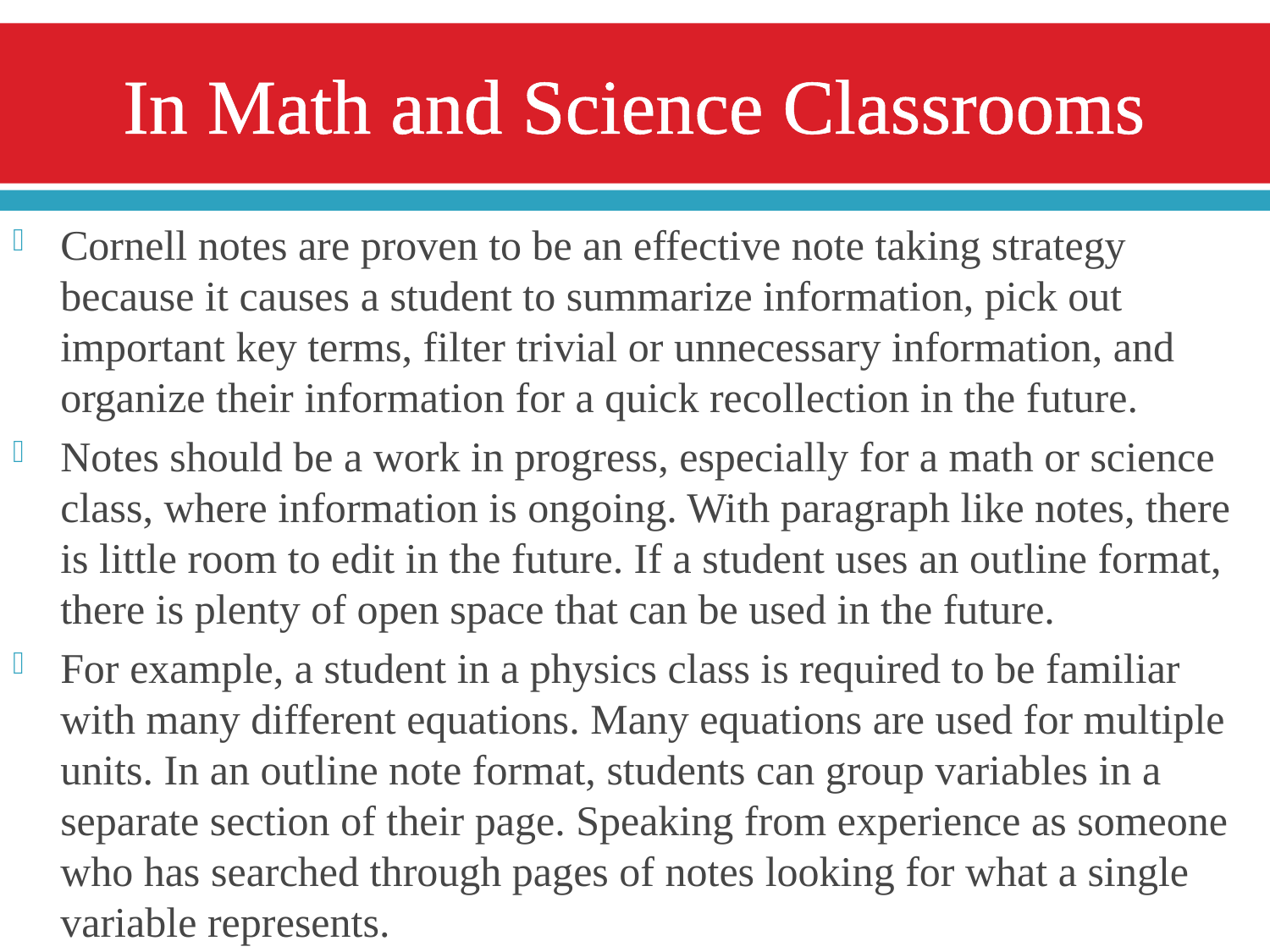

# In Math and Science Classrooms
Cornell notes are proven to be an effective note taking strategy because it causes a student to summarize information, pick out important key terms, filter trivial or unnecessary information, and organize their information for a quick recollection in the future.
Notes should be a work in progress, especially for a math or science class, where information is ongoing. With paragraph like notes, there is little room to edit in the future. If a student uses an outline format, there is plenty of open space that can be used in the future.
For example, a student in a physics class is required to be familiar with many different equations. Many equations are used for multiple units. In an outline note format, students can group variables in a separate section of their page. Speaking from experience as someone who has searched through pages of notes looking for what a single variable represents.